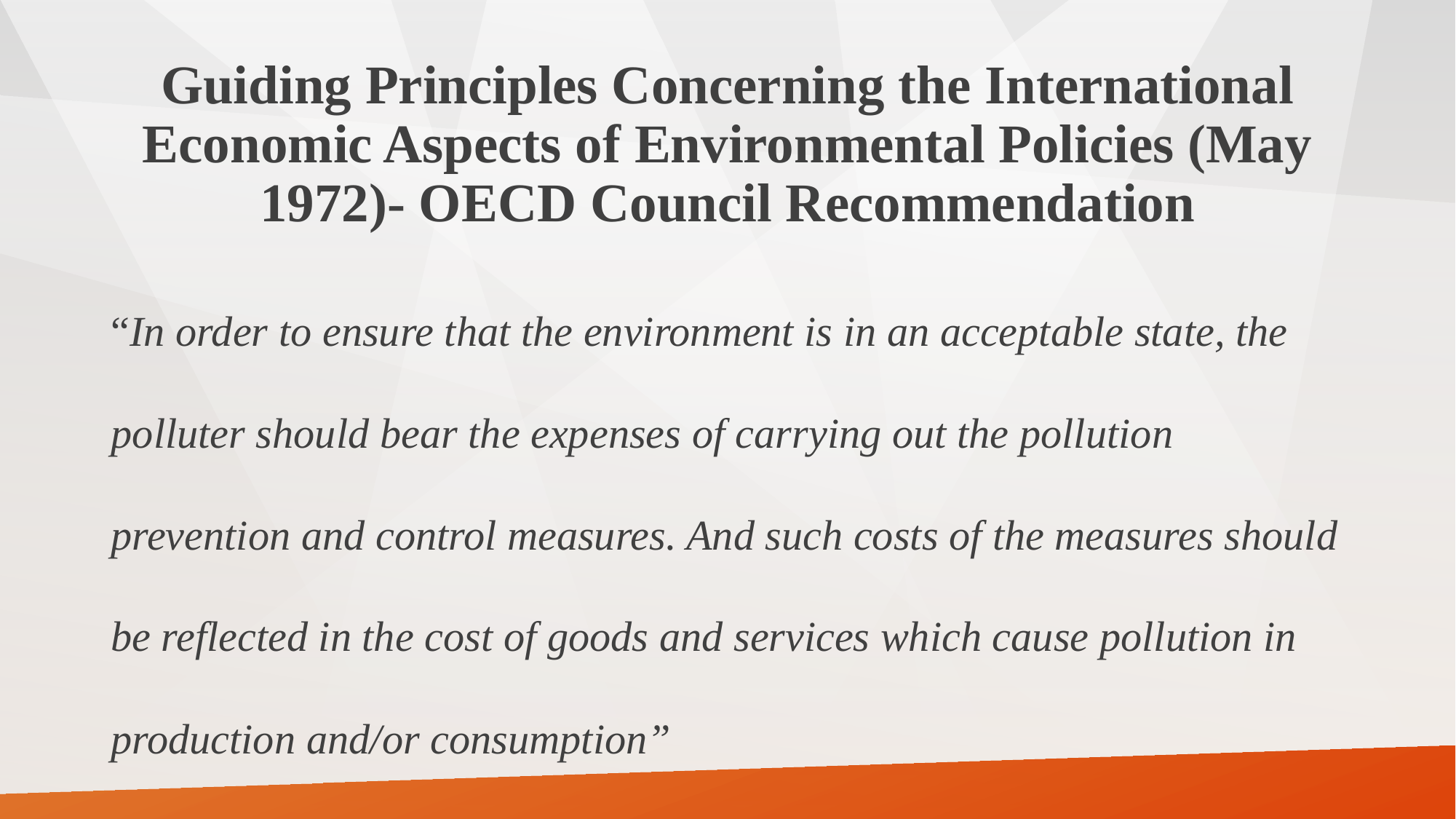

# Guiding Principles Concerning the International Economic Aspects of Environmental Policies (May 1972)- OECD Council Recommendation
“In order to ensure that the environment is in an acceptable state, the polluter should bear the expenses of carrying out the pollution prevention and control measures. And such costs of the measures should be reflected in the cost of goods and services which cause pollution in production and/or consumption”